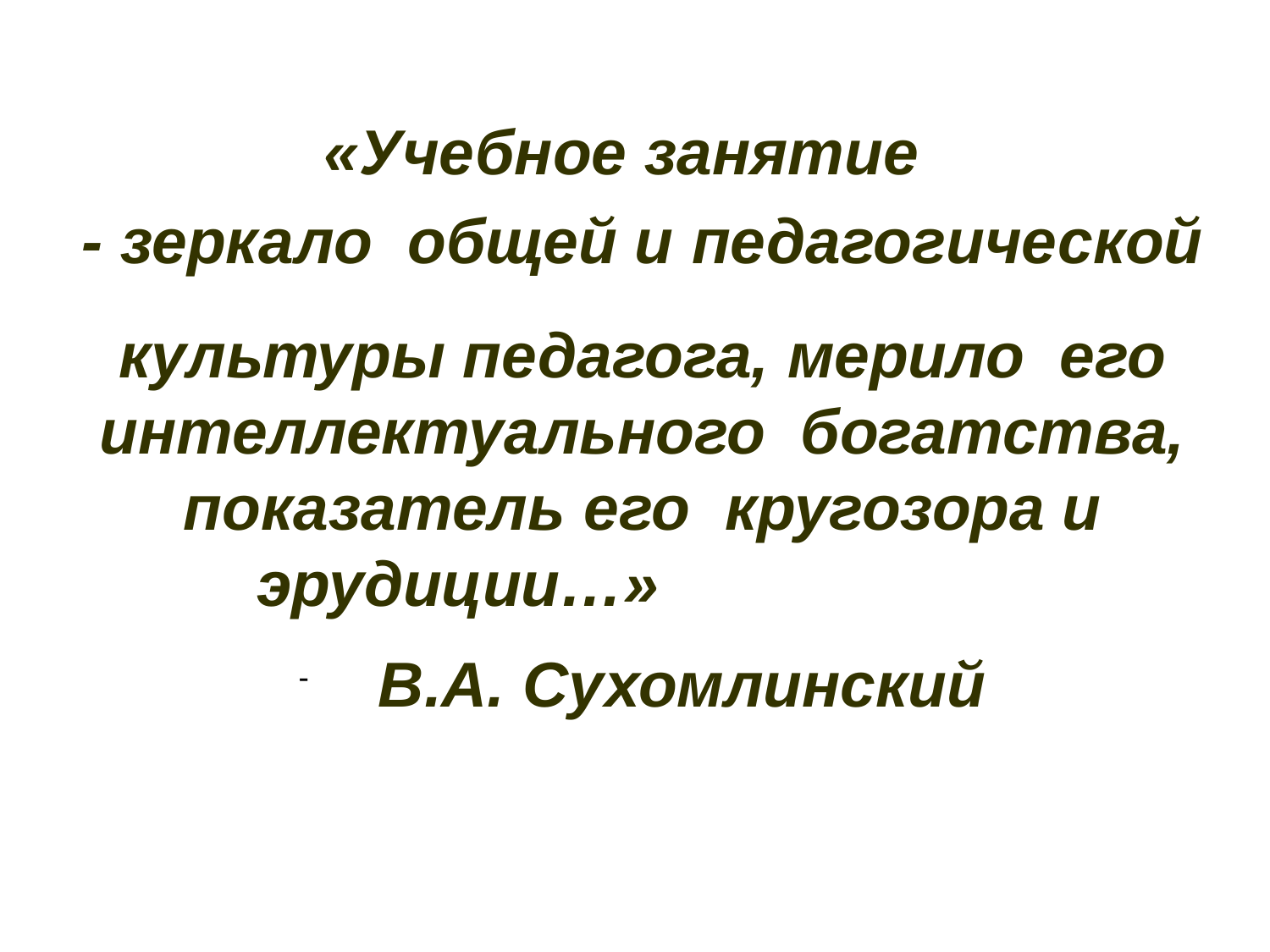

«Учебное занятие
- зеркало  общей и педагогической
культуры педагога, мерило  его интеллектуального  богатства, показатель его  кругозора и эрудиции…»
В.А. Сухомлинский